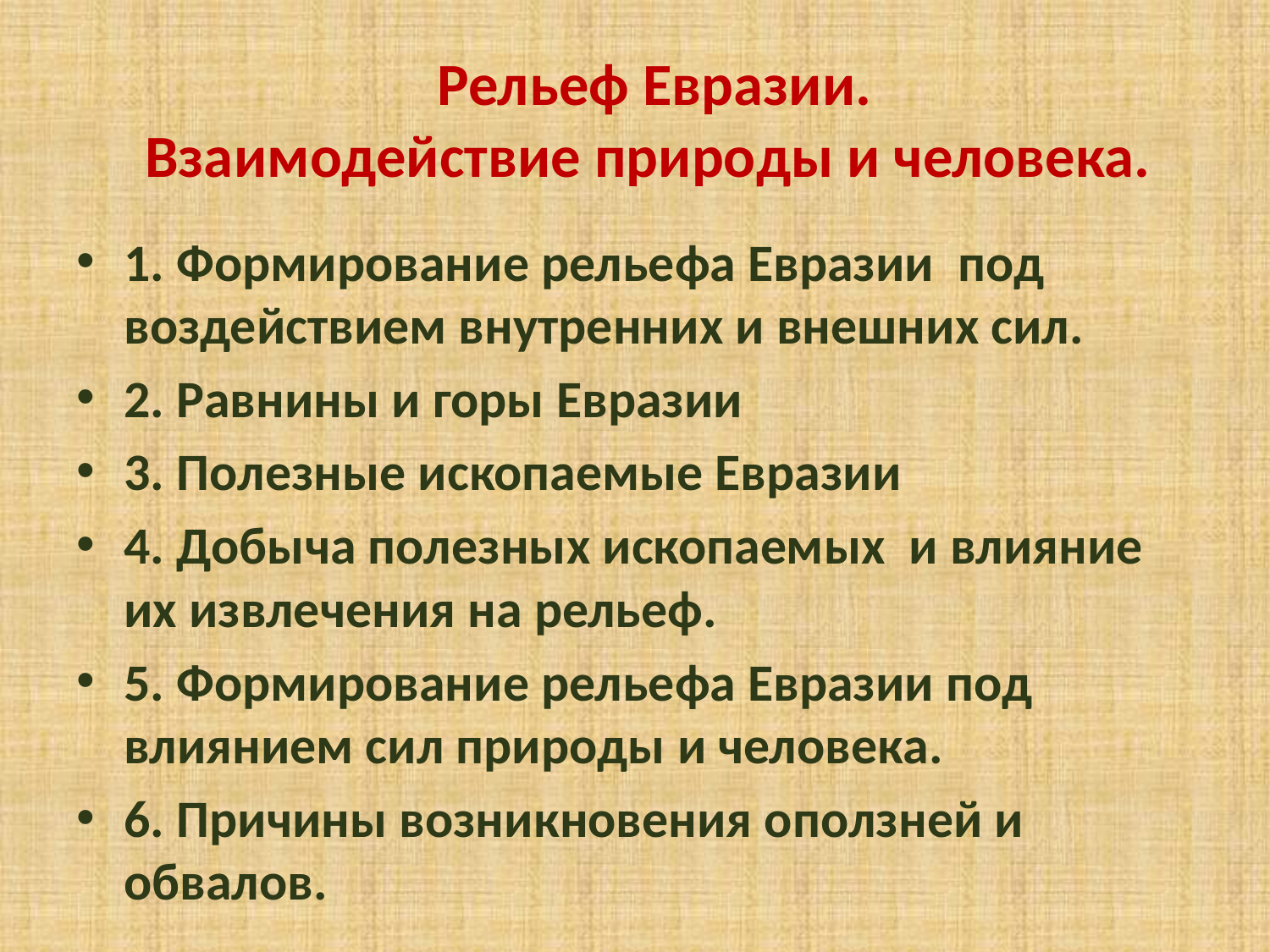

# Рельеф Евразии. Взаимодействие природы и человека.
1. Формирование рельефа Евразии  под воздействием внутренних и внешних сил.
2. Равнины и горы Евразии
3. Полезные ископаемые Евразии
4. Добыча полезных ископаемых  и влияние их извлечения на рельеф.
5. Формирование рельефа Евразии под влиянием сил природы и человека.
6. Причины возникновения оползней и обвалов.